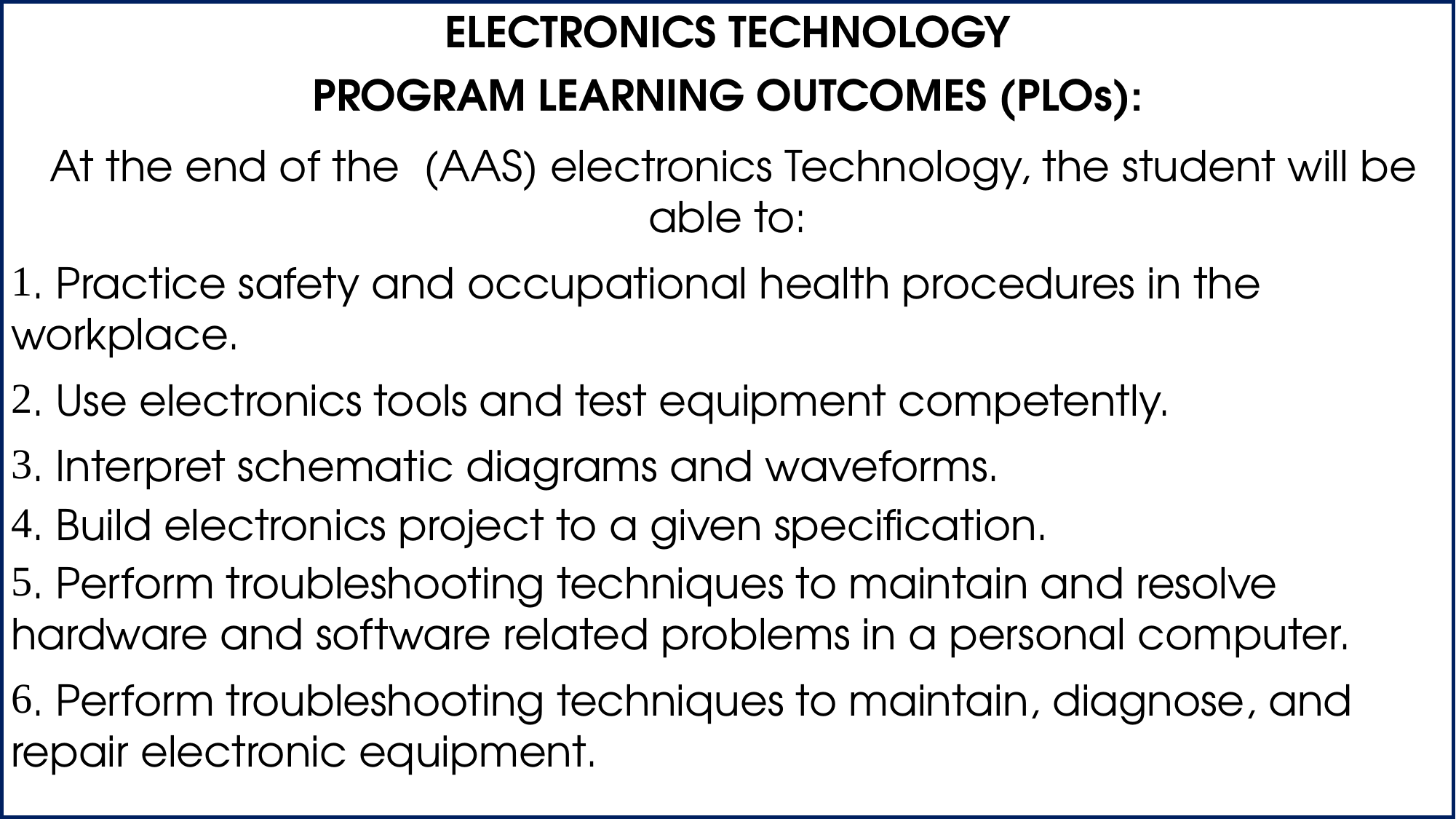

ELECTRONICS TECHNOLOGY
PROGRAM LEARNING OUTCOMES (PLOs):
 At the end of the  (AAS) electronics Technology, the student will be able to:
. Practice safety and occupational health procedures in the workplace.
. Use electronics tools and test equipment competently.
. Interpret schematic diagrams and waveforms.
. Build electronics project to a given specification.
. Perform troubleshooting techniques to maintain and resolve hardware and software related problems in a personal computer.
. Perform troubleshooting techniques to maintain, diagnose, and repair electronic equipment.